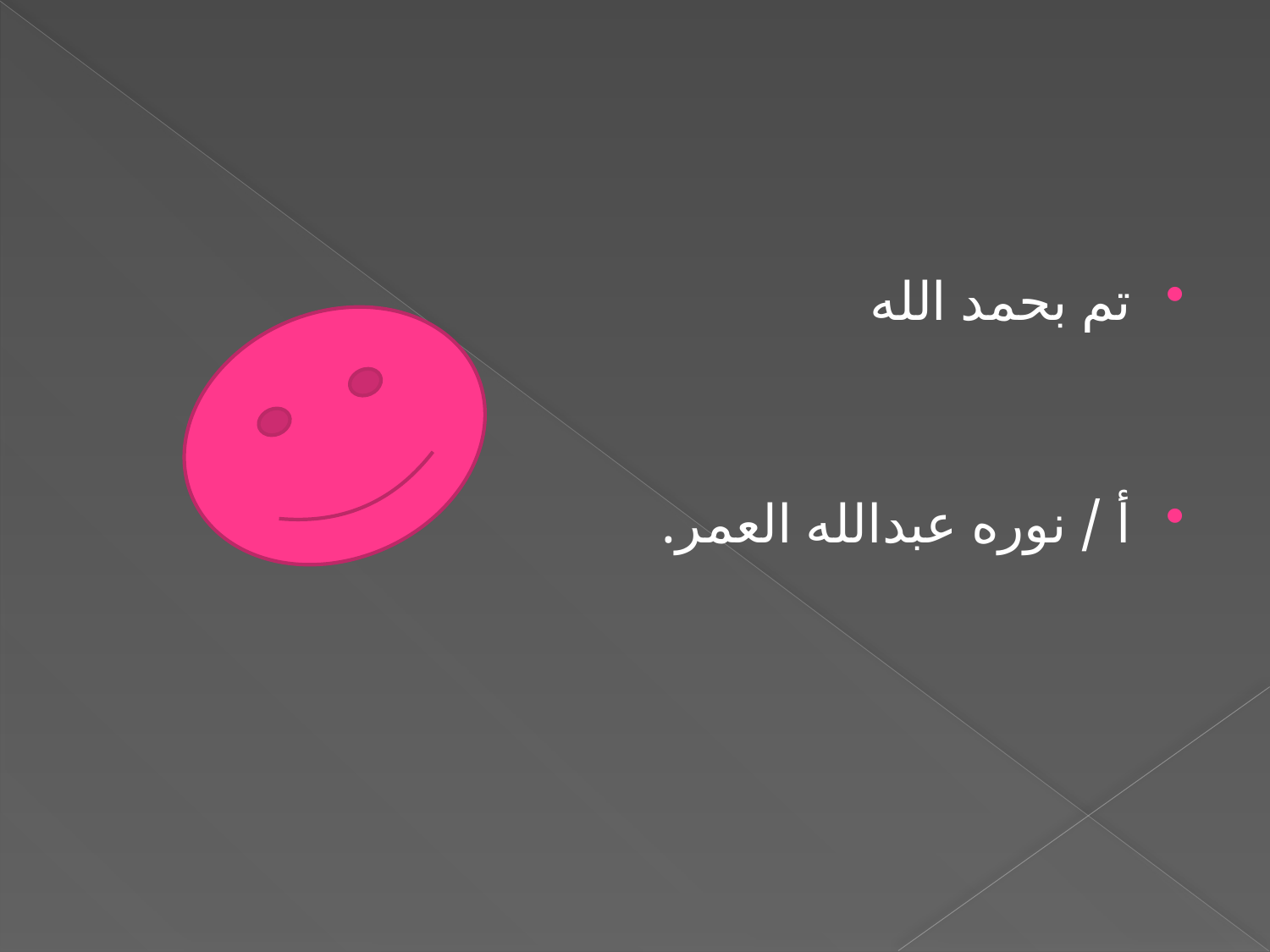

#
تم بحمد الله

أ / نوره عبدالله العمر.